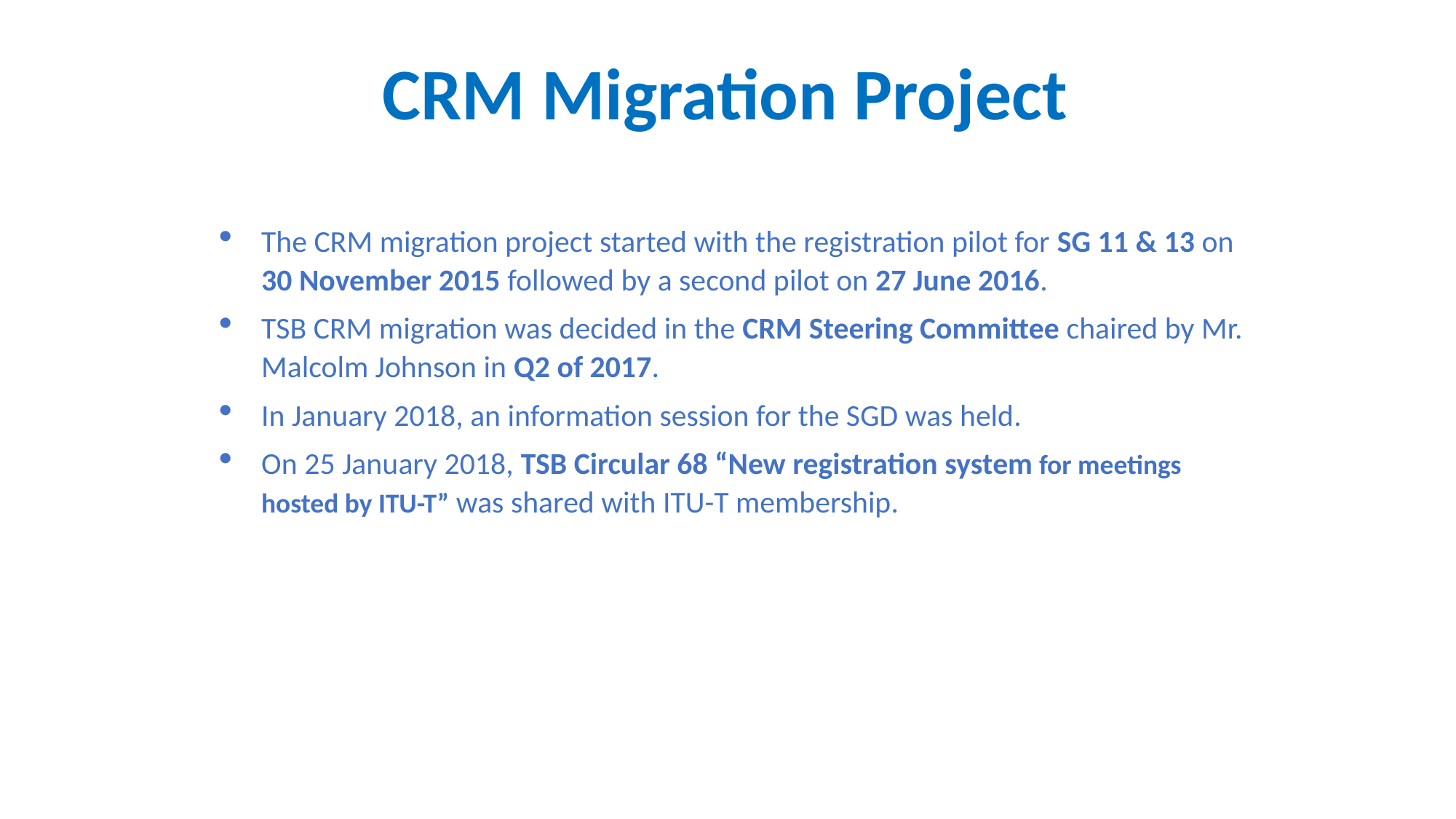

CRM Migration Project
The CRM migration project started with the registration pilot for SG 11 & 13 on 30 November 2015 followed by a second pilot on 27 June 2016.
TSB CRM migration was decided in the CRM Steering Committee chaired by Mr. Malcolm Johnson in Q2 of 2017.
In January 2018, an information session for the SGD was held.
On 25 January 2018, TSB Circular 68 “New registration system for meetings hosted by ITU-T” was shared with ITU-T membership.